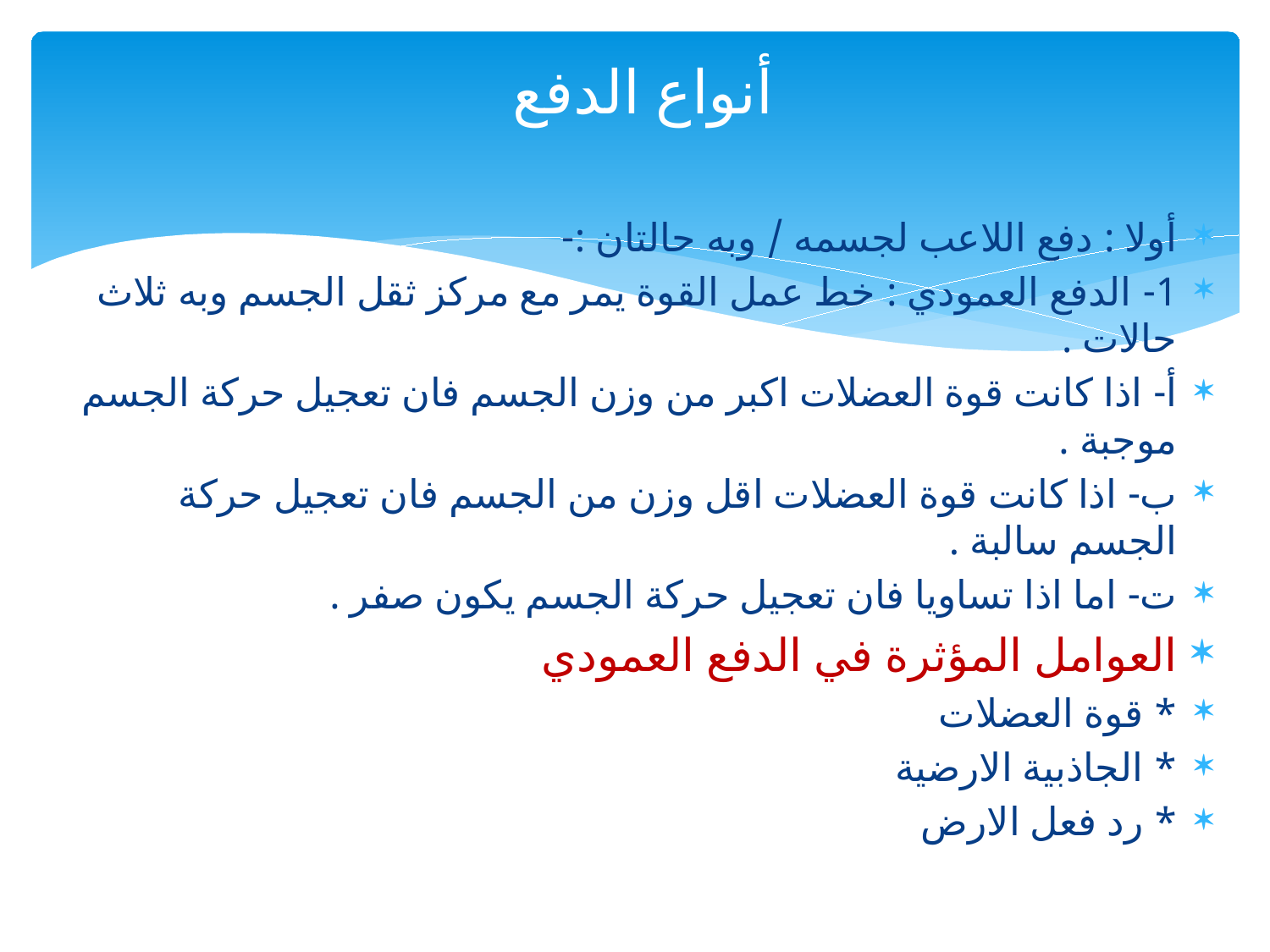

# أنواع الدفع
أولا : دفع اللاعب لجسمه / وبه حالتان :-
1- الدفع العمودي : خط عمل القوة يمر مع مركز ثقل الجسم وبه ثلاث حالات .
أ- اذا كانت قوة العضلات اكبر من وزن الجسم فان تعجيل حركة الجسم موجبة .
ب- اذا كانت قوة العضلات اقل وزن من الجسم فان تعجيل حركة الجسم سالبة .
ت- اما اذا تساويا فان تعجيل حركة الجسم يكون صفر .
العوامل المؤثرة في الدفع العمودي
* قوة العضلات
* الجاذبية الارضية
* رد فعل الارض